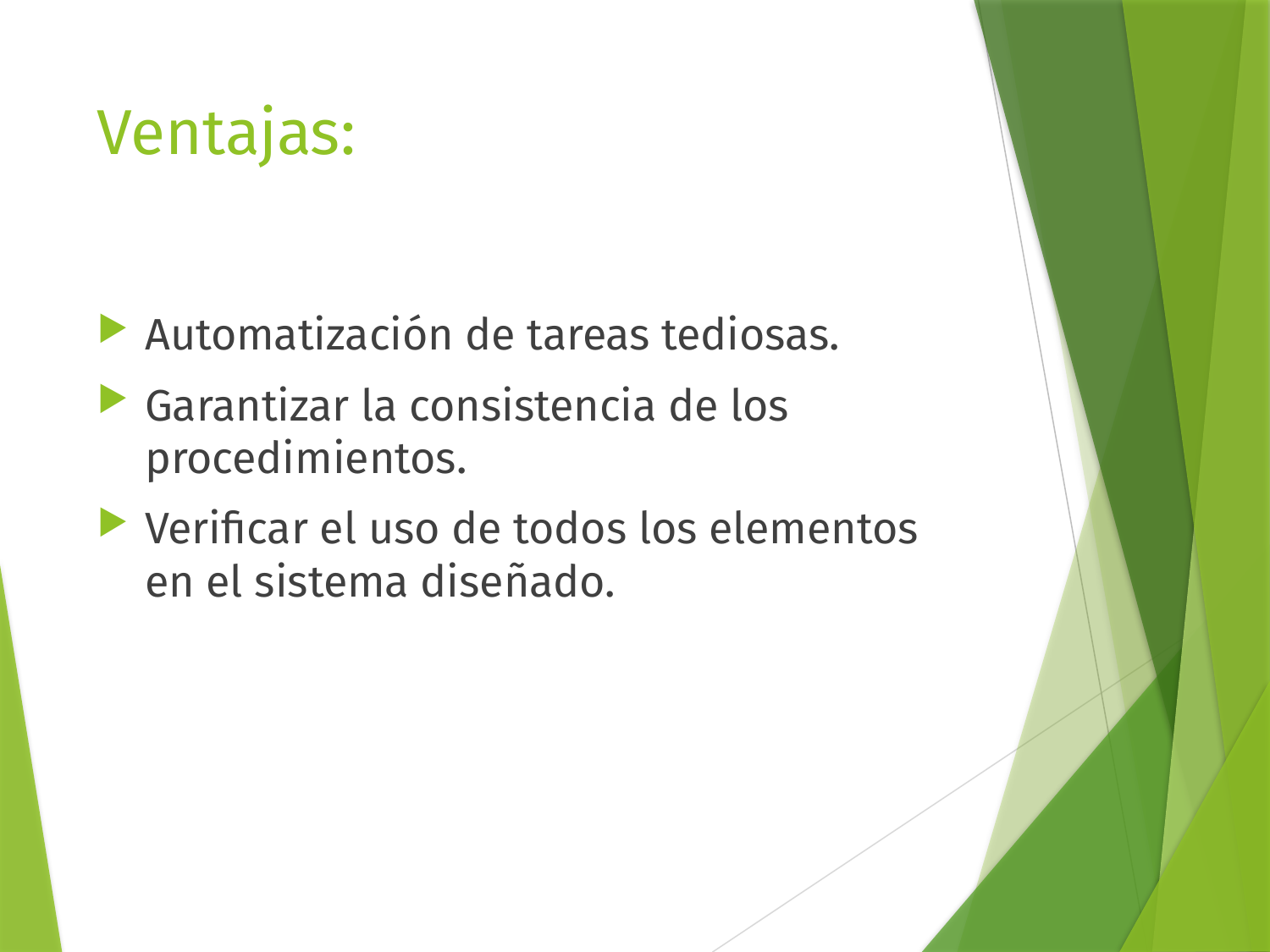

# Ventajas:
Automatización de tareas tediosas.
Garantizar la consistencia de los procedimientos.
Verificar el uso de todos los elementos en el sistema diseñado.